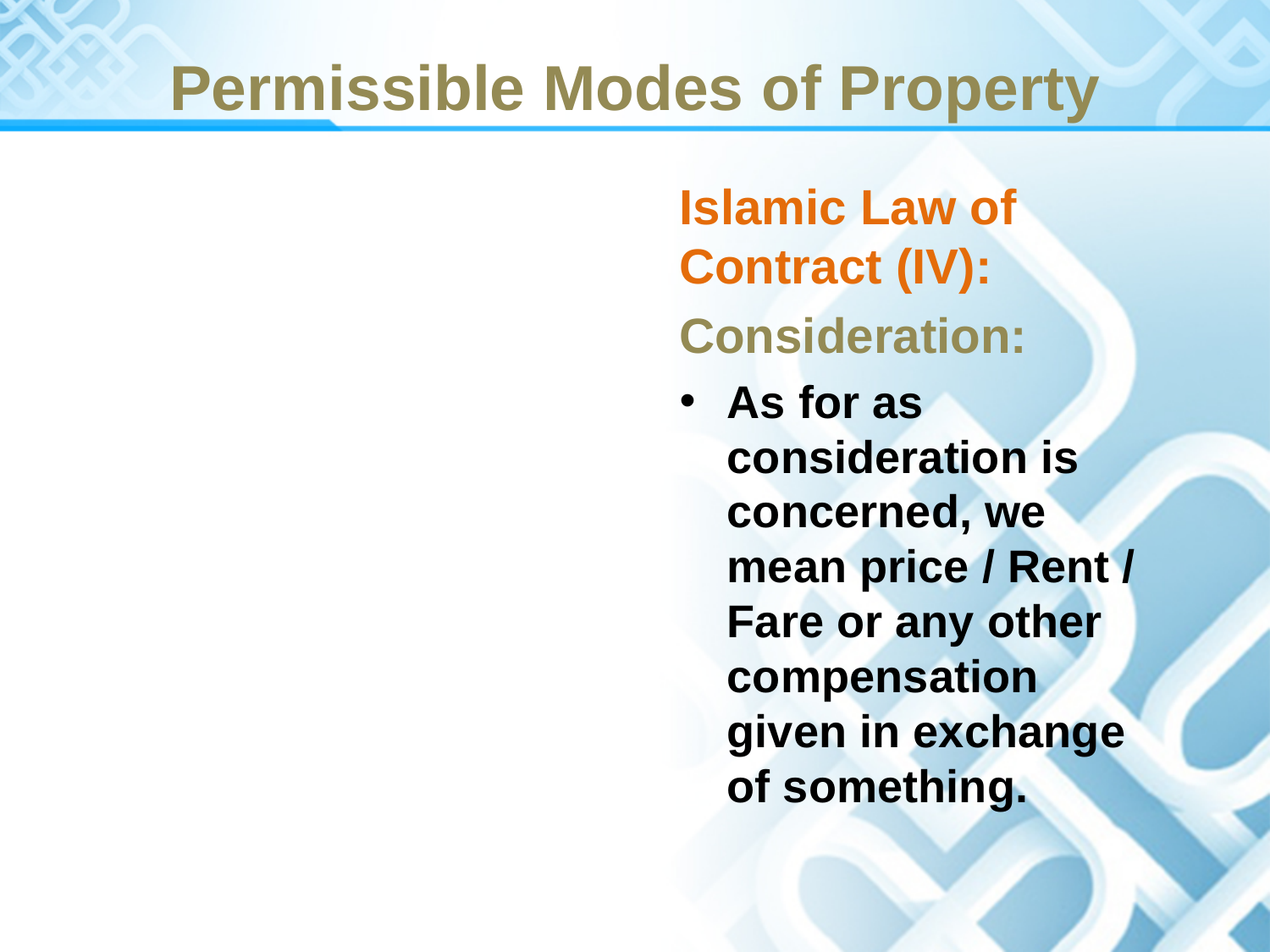

Permissible Modes of Property
Islamic Law of Contract (IV):
Consideration:
As for as consideration is concerned, we mean price / Rent / Fare or any other compensation given in exchange of something.